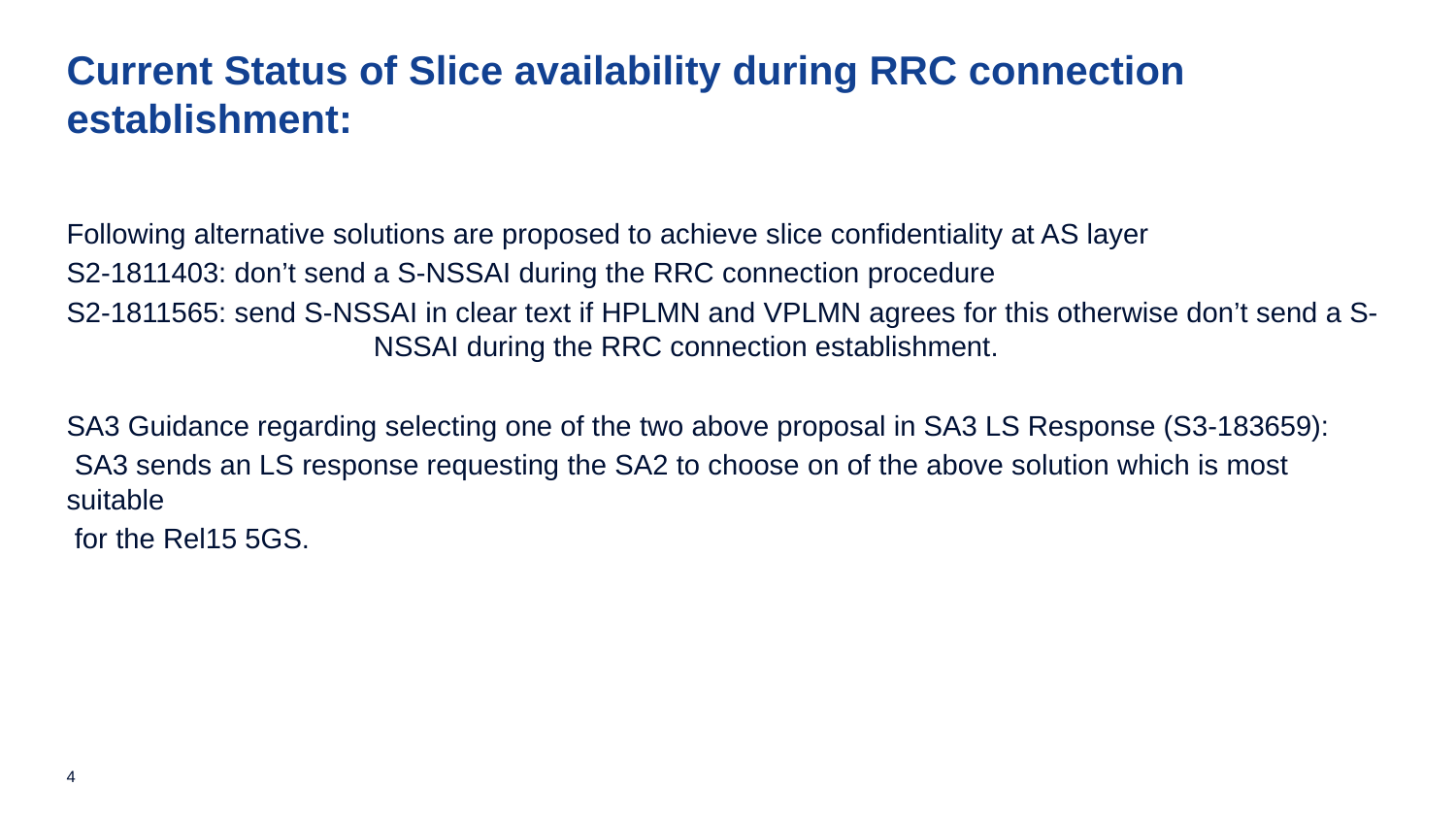

Current Status of Slice availability during RRC connection establishment:

Following alternative solutions are proposed to achieve slice confidentiality at AS layer
S2-1811403: don’t send a S-NSSAI during the RRC connection procedure
S2-1811565: send S-NSSAI in clear text if HPLMN and VPLMN agrees for this otherwise don’t send a S-		  NSSAI during the RRC connection establishment.

SA3 Guidance regarding selecting one of the two above proposal in SA3 LS Response (S3-183659):
 SA3 sends an LS response requesting the SA2 to choose on of the above solution which is most suitable
 for the Rel15 5GS.